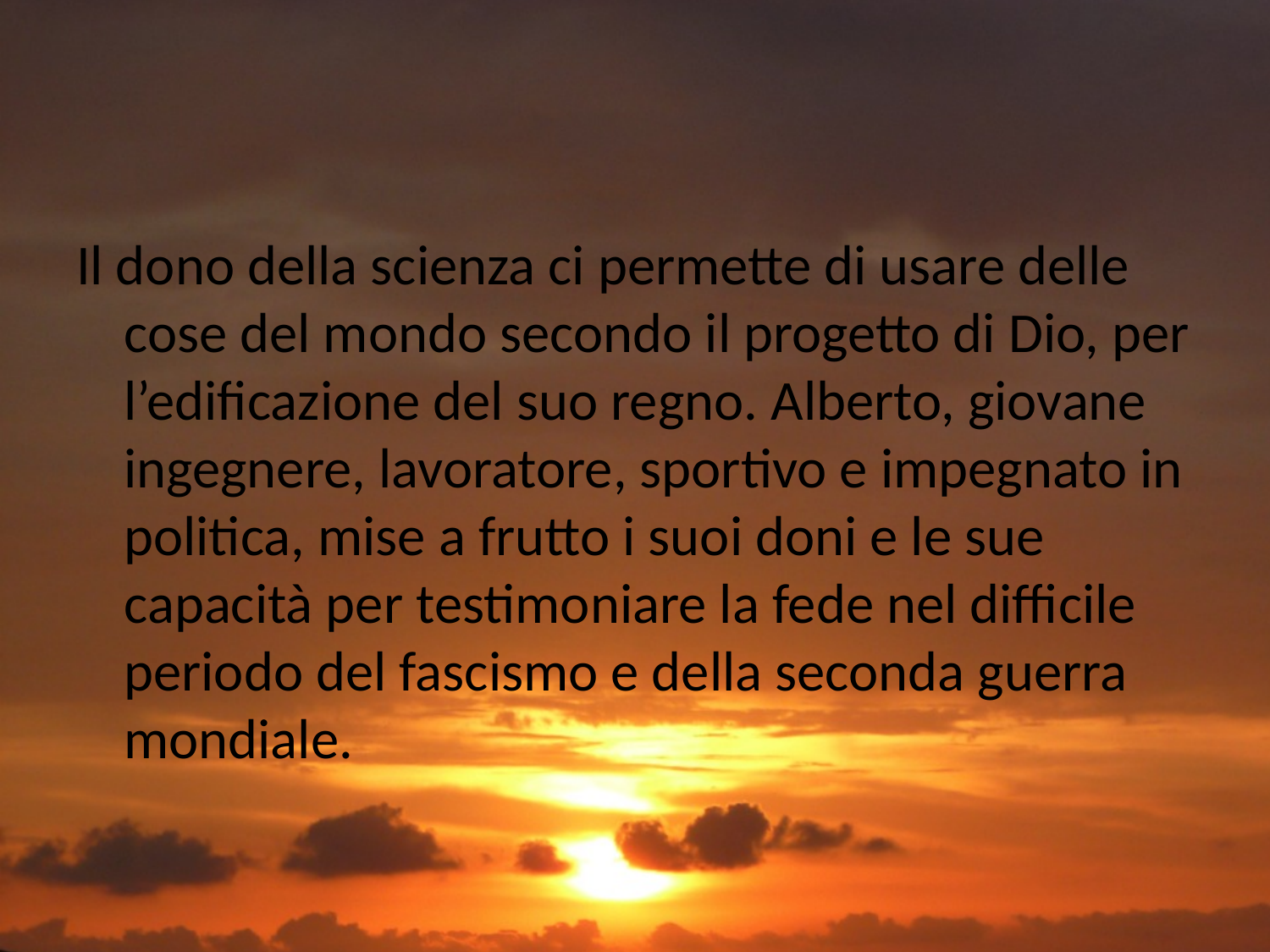

#
Il dono della scienza ci permette di usare delle cose del mondo secondo il progetto di Dio, per l’edificazione del suo regno. Alberto, giovane ingegnere, lavoratore, sportivo e impegnato in politica, mise a frutto i suoi doni e le sue capacità per testimoniare la fede nel difficile periodo del fascismo e della seconda guerra mondiale.